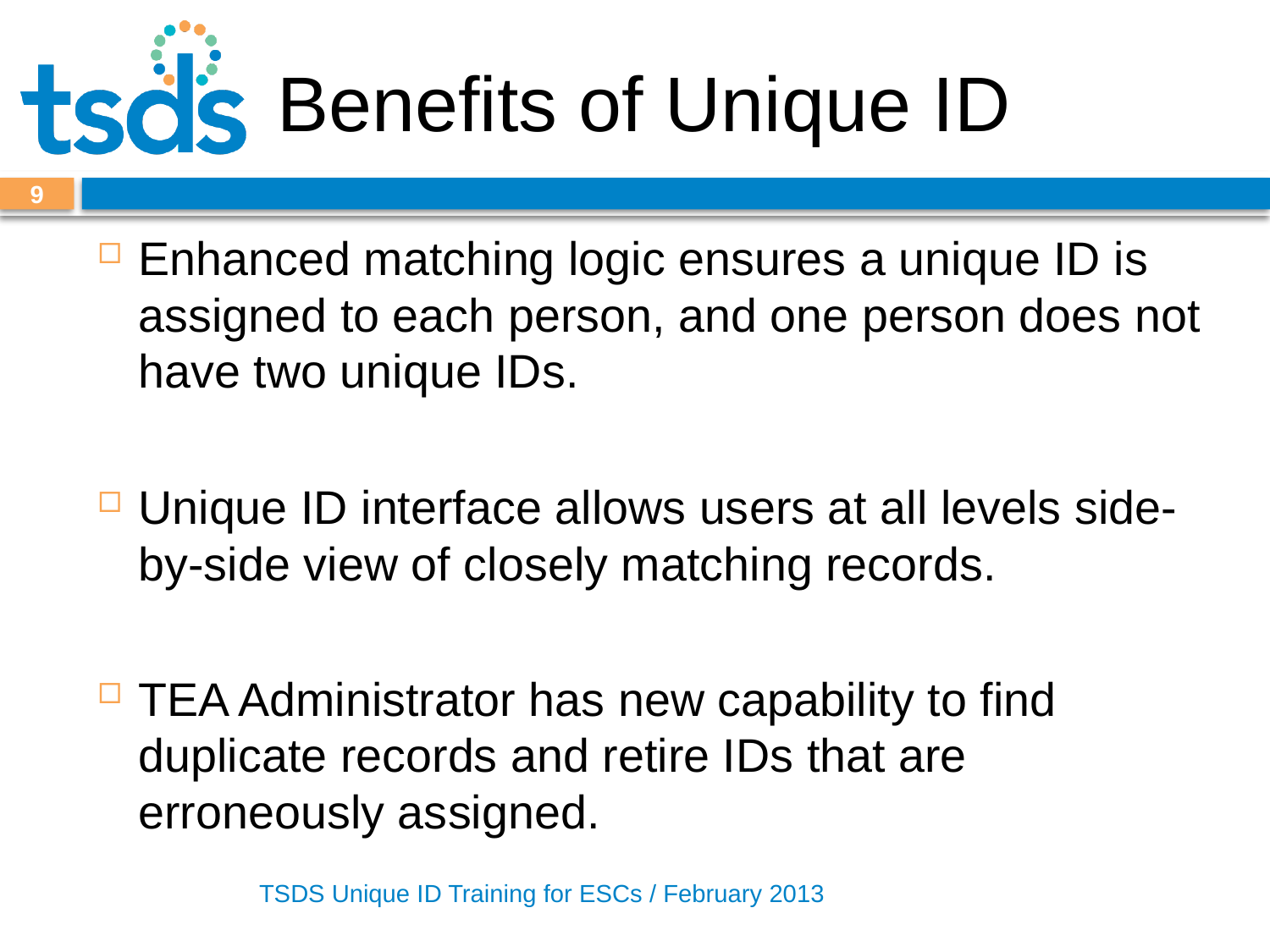

# Benefits of Unique ID
9
Enhanced matching logic ensures a unique ID is assigned to each person, and one person does not have two unique IDs.

Unique ID interface allows users at all levels side-by-side view of closely matching records.

TEA Administrator has new capability to find duplicate records and retire IDs that are erroneously assigned.

TSDS Unique ID Training for ESCs / February 2013